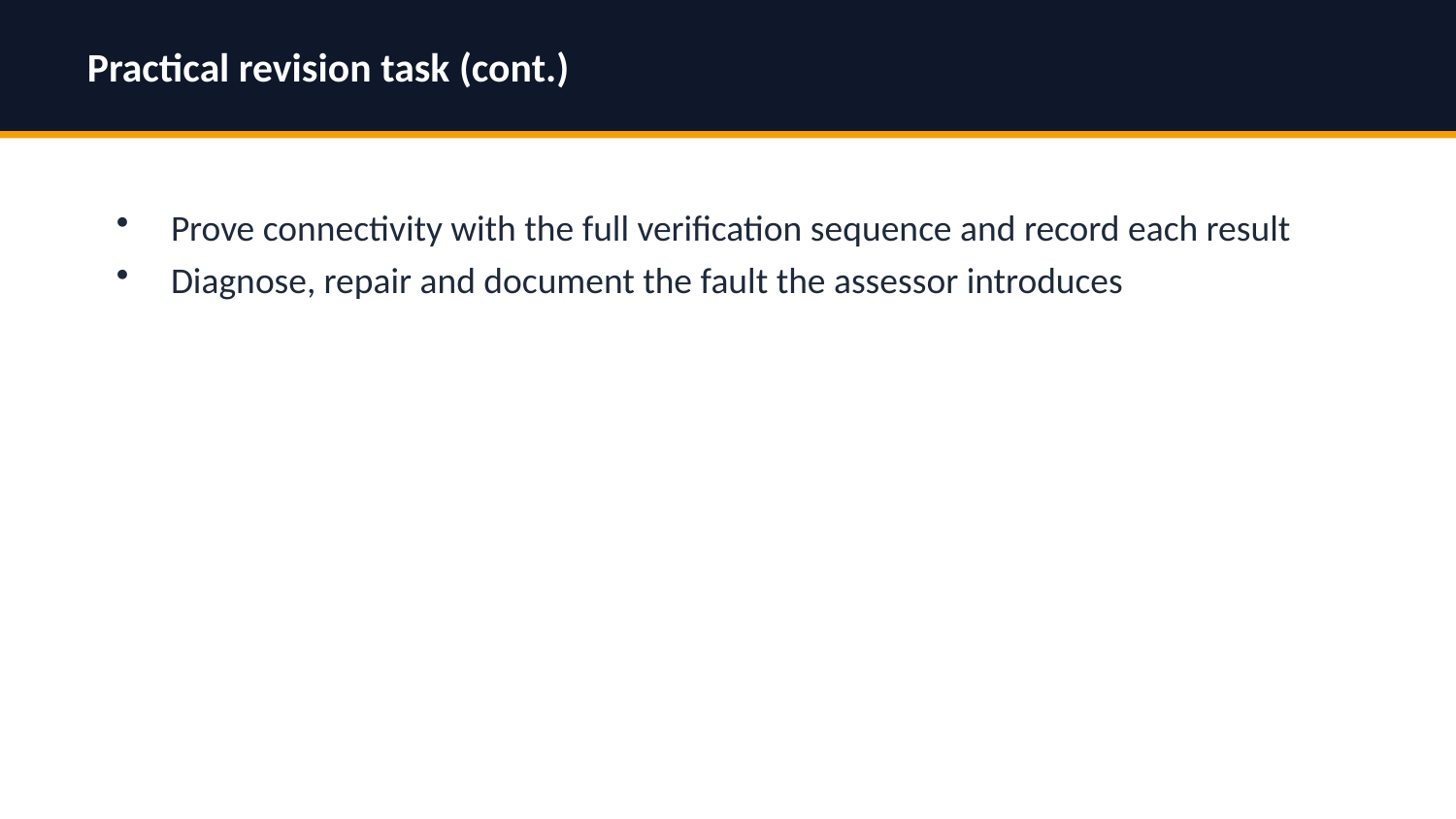

Practical revision task (cont.)

Prove connectivity with the full verification sequence and record each result
Diagnose, repair and document the fault the assessor introduces